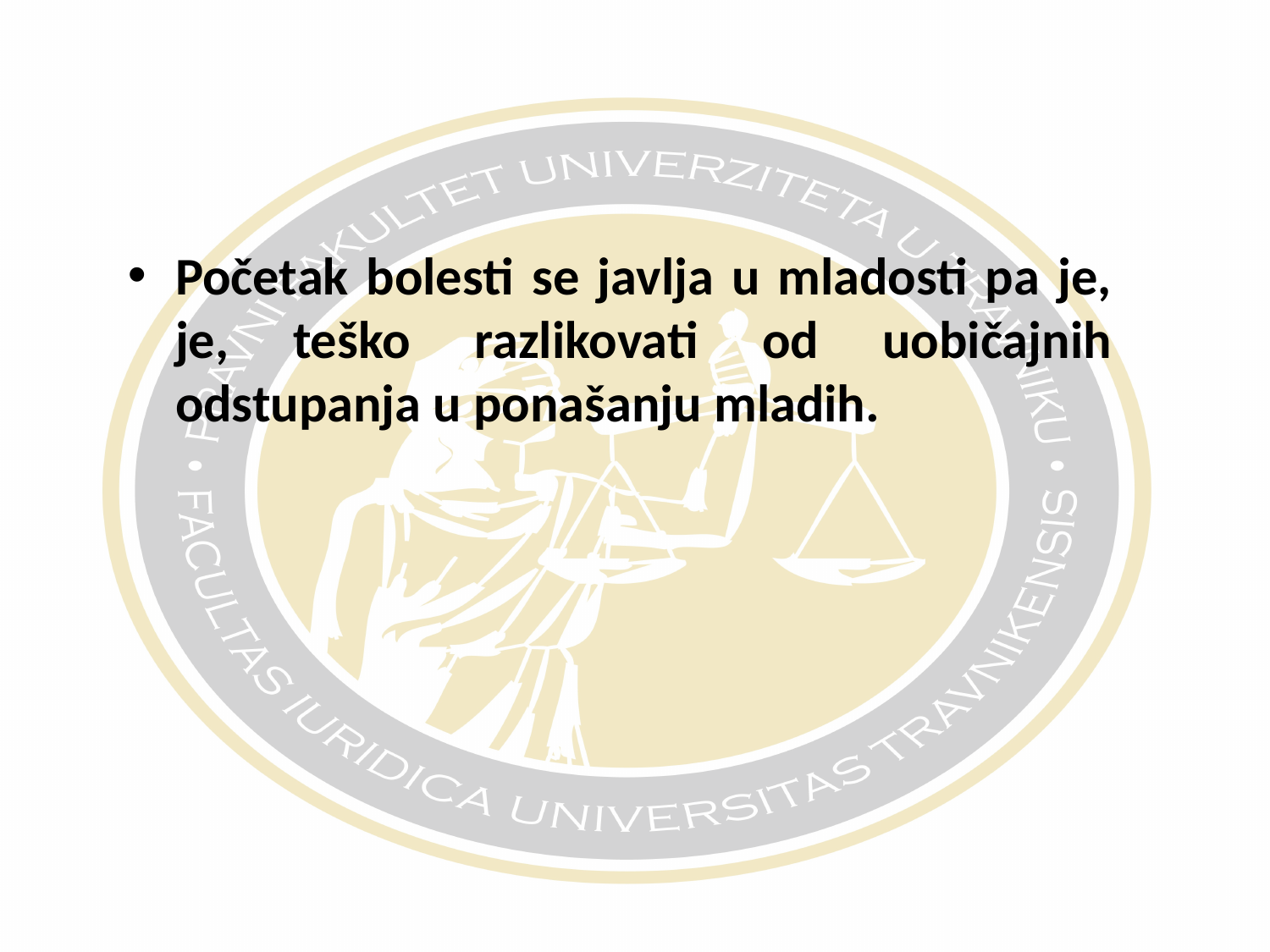

#
Početak bolesti se javlja u mladosti pa je, je, teško razlikovati od uobičajnih odstupanja u ponašanju mladih.